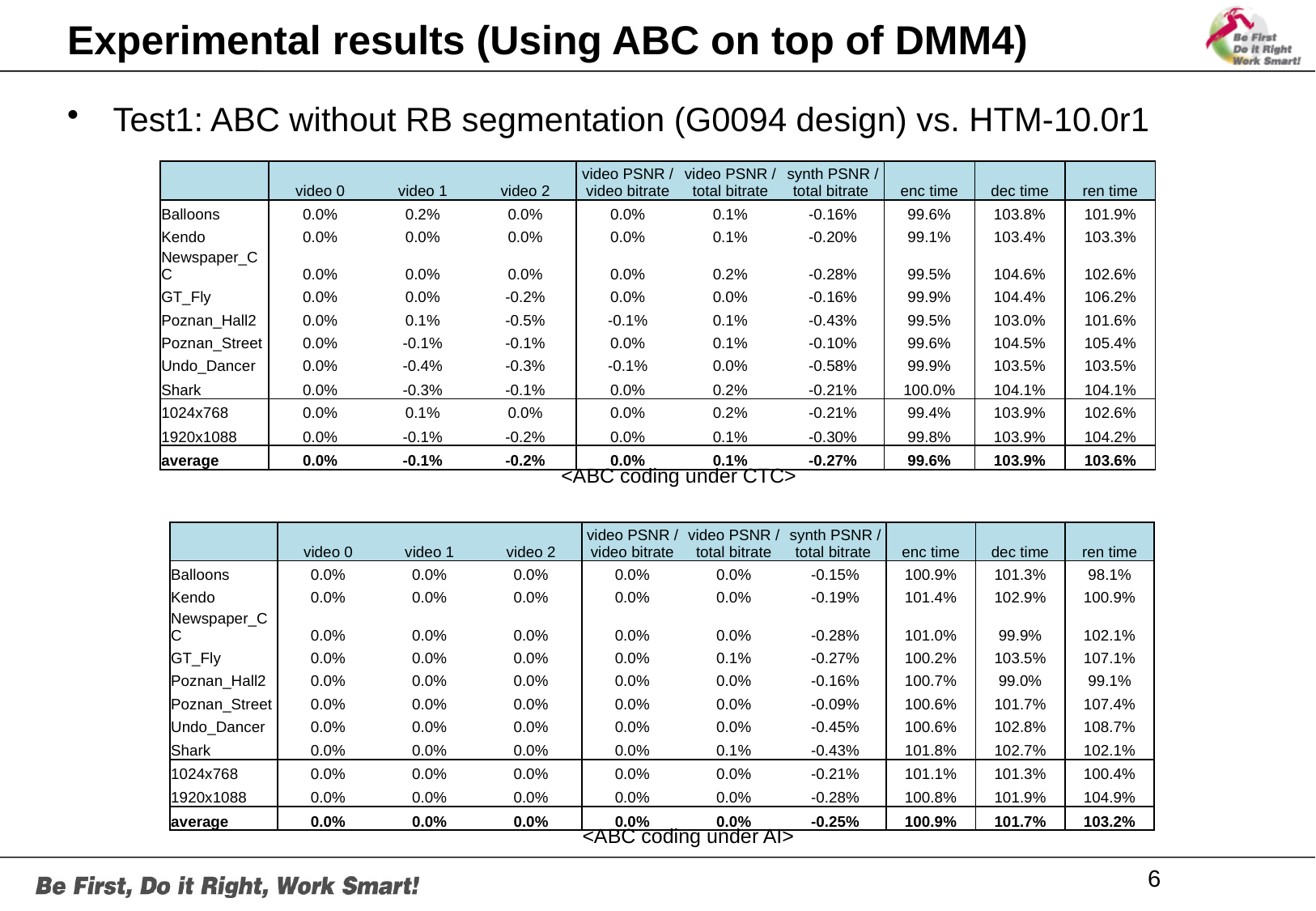

# Experimental results (Using ABC on top of DMM4)
Test1: ABC without RB segmentation (G0094 design) vs. HTM-10.0r1
|  | video 0 | video 1 | video 2 | video PSNR / video bitrate | video PSNR / total bitrate | synth PSNR / total bitrate | enc time | dec time | ren time |
| --- | --- | --- | --- | --- | --- | --- | --- | --- | --- |
| Balloons | 0.0% | 0.2% | 0.0% | 0.0% | 0.1% | -0.16% | 99.6% | 103.8% | 101.9% |
| Kendo | 0.0% | 0.0% | 0.0% | 0.0% | 0.1% | -0.20% | 99.1% | 103.4% | 103.3% |
| Newspaper\_CC | 0.0% | 0.0% | 0.0% | 0.0% | 0.2% | -0.28% | 99.5% | 104.6% | 102.6% |
| GT\_Fly | 0.0% | 0.0% | -0.2% | 0.0% | 0.0% | -0.16% | 99.9% | 104.4% | 106.2% |
| Poznan\_Hall2 | 0.0% | 0.1% | -0.5% | -0.1% | 0.1% | -0.43% | 99.5% | 103.0% | 101.6% |
| Poznan\_Street | 0.0% | -0.1% | -0.1% | 0.0% | 0.1% | -0.10% | 99.6% | 104.5% | 105.4% |
| Undo\_Dancer | 0.0% | -0.4% | -0.3% | -0.1% | 0.0% | -0.58% | 99.9% | 103.5% | 103.5% |
| Shark | 0.0% | -0.3% | -0.1% | 0.0% | 0.2% | -0.21% | 100.0% | 104.1% | 104.1% |
| 1024x768 | 0.0% | 0.1% | 0.0% | 0.0% | 0.2% | -0.21% | 99.4% | 103.9% | 102.6% |
| 1920x1088 | 0.0% | -0.1% | -0.2% | 0.0% | 0.1% | -0.30% | 99.8% | 103.9% | 104.2% |
| average | 0.0% | -0.1% | -0.2% | 0.0% | 0.1% | -0.27% | 99.6% | 103.9% | 103.6% |
<ABC coding under CTC>
|  | video 0 | video 1 | video 2 | video PSNR / video bitrate | video PSNR / total bitrate | synth PSNR / total bitrate | enc time | dec time | ren time |
| --- | --- | --- | --- | --- | --- | --- | --- | --- | --- |
| Balloons | 0.0% | 0.0% | 0.0% | 0.0% | 0.0% | -0.15% | 100.9% | 101.3% | 98.1% |
| Kendo | 0.0% | 0.0% | 0.0% | 0.0% | 0.0% | -0.19% | 101.4% | 102.9% | 100.9% |
| Newspaper\_CC | 0.0% | 0.0% | 0.0% | 0.0% | 0.0% | -0.28% | 101.0% | 99.9% | 102.1% |
| GT\_Fly | 0.0% | 0.0% | 0.0% | 0.0% | 0.1% | -0.27% | 100.2% | 103.5% | 107.1% |
| Poznan\_Hall2 | 0.0% | 0.0% | 0.0% | 0.0% | 0.0% | -0.16% | 100.7% | 99.0% | 99.1% |
| Poznan\_Street | 0.0% | 0.0% | 0.0% | 0.0% | 0.0% | -0.09% | 100.6% | 101.7% | 107.4% |
| Undo\_Dancer | 0.0% | 0.0% | 0.0% | 0.0% | 0.0% | -0.45% | 100.6% | 102.8% | 108.7% |
| Shark | 0.0% | 0.0% | 0.0% | 0.0% | 0.1% | -0.43% | 101.8% | 102.7% | 102.1% |
| 1024x768 | 0.0% | 0.0% | 0.0% | 0.0% | 0.0% | -0.21% | 101.1% | 101.3% | 100.4% |
| 1920x1088 | 0.0% | 0.0% | 0.0% | 0.0% | 0.0% | -0.28% | 100.8% | 101.9% | 104.9% |
| average | 0.0% | 0.0% | 0.0% | 0.0% | 0.0% | -0.25% | 100.9% | 101.7% | 103.2% |
<ABC coding under AI>
6